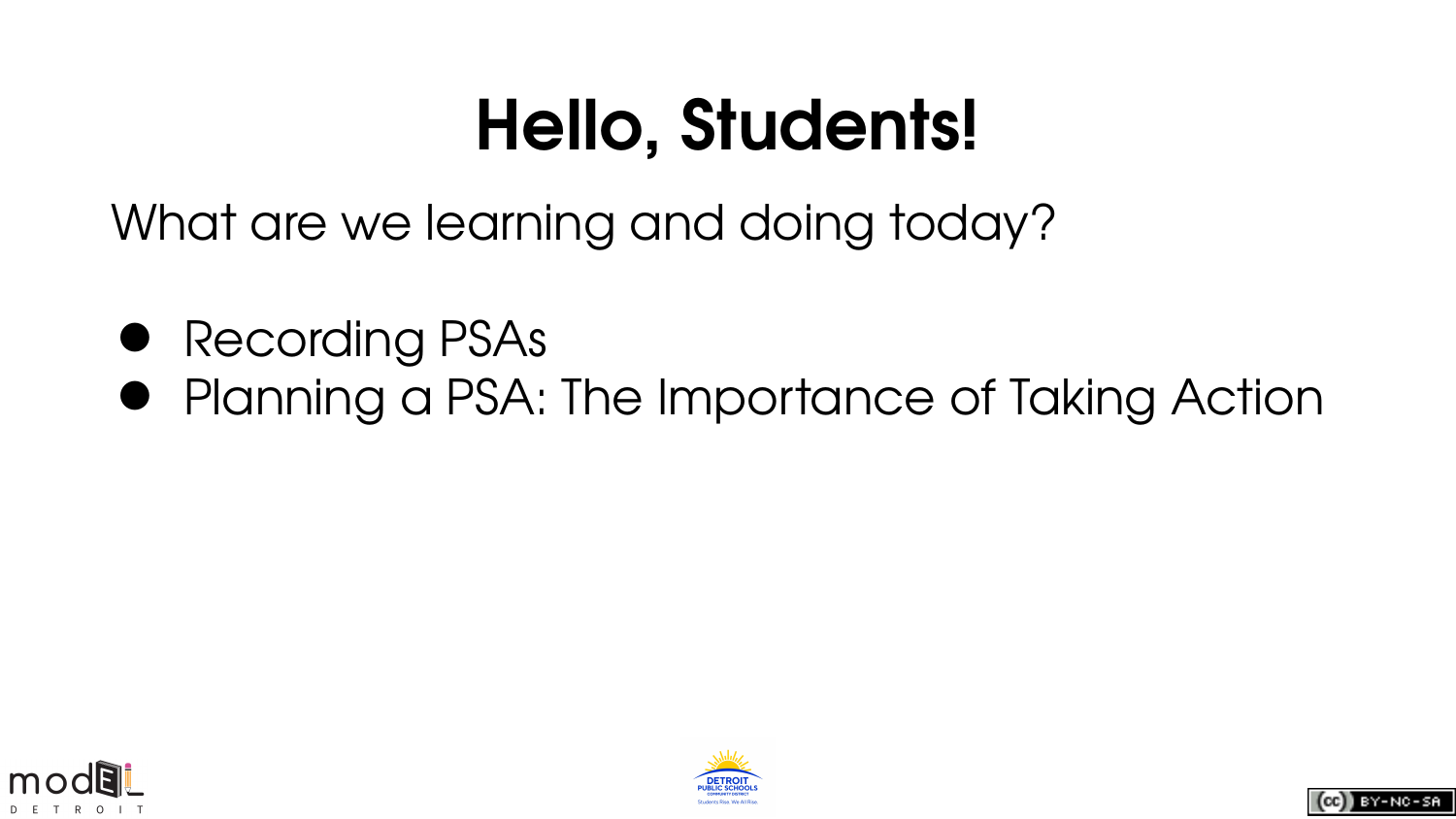

# Hello, Students!
What are we learning and doing today?

Recording PSAs
Planning a PSA: The Importance of Taking Action